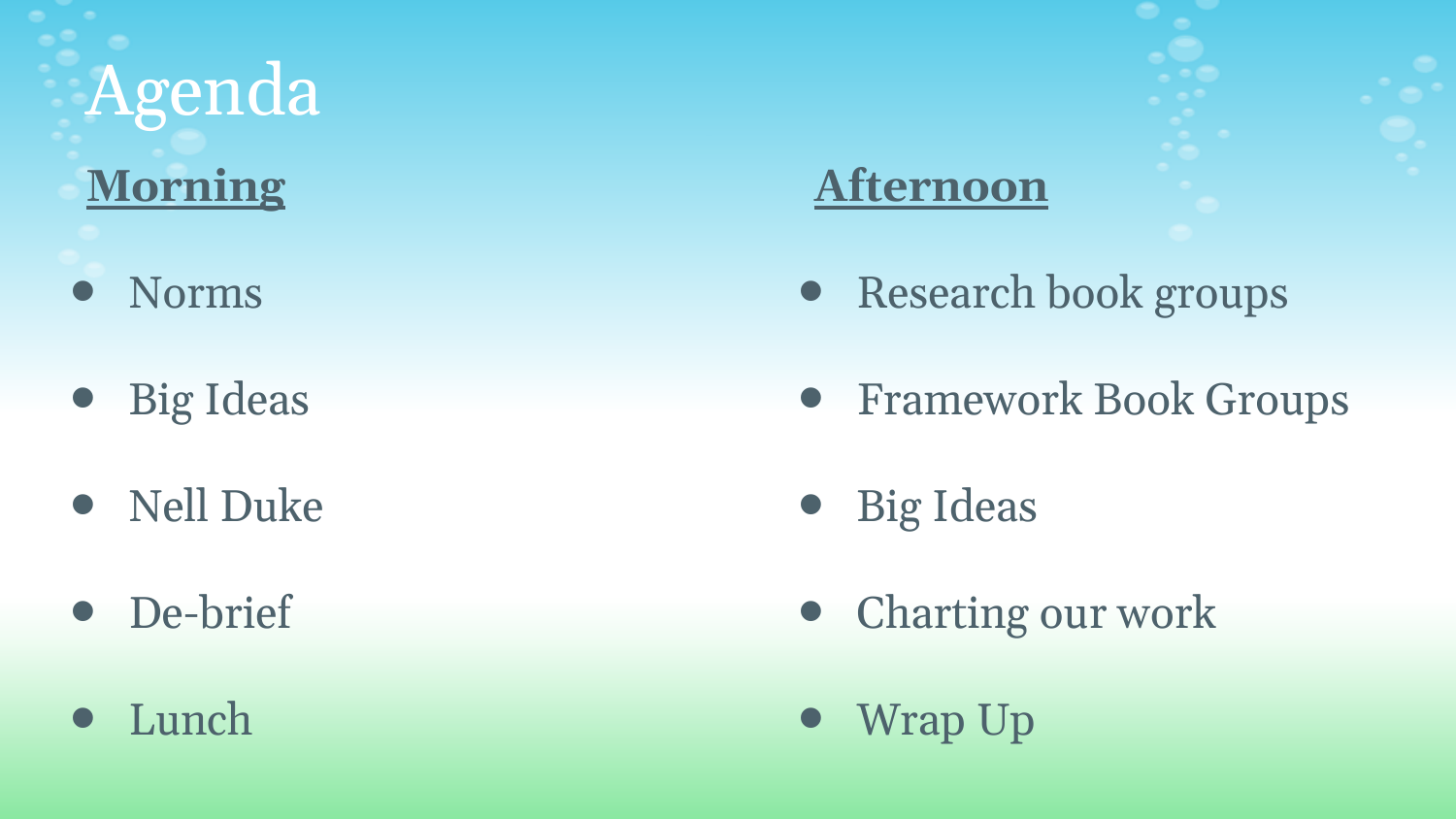

# Agenda
Morning

Norms

Big Ideas

Nell Duke

De-brief

Lunch

Afternoon

Research book groups

Framework Book Groups

Big Ideas

Charting our work

Wrap Up